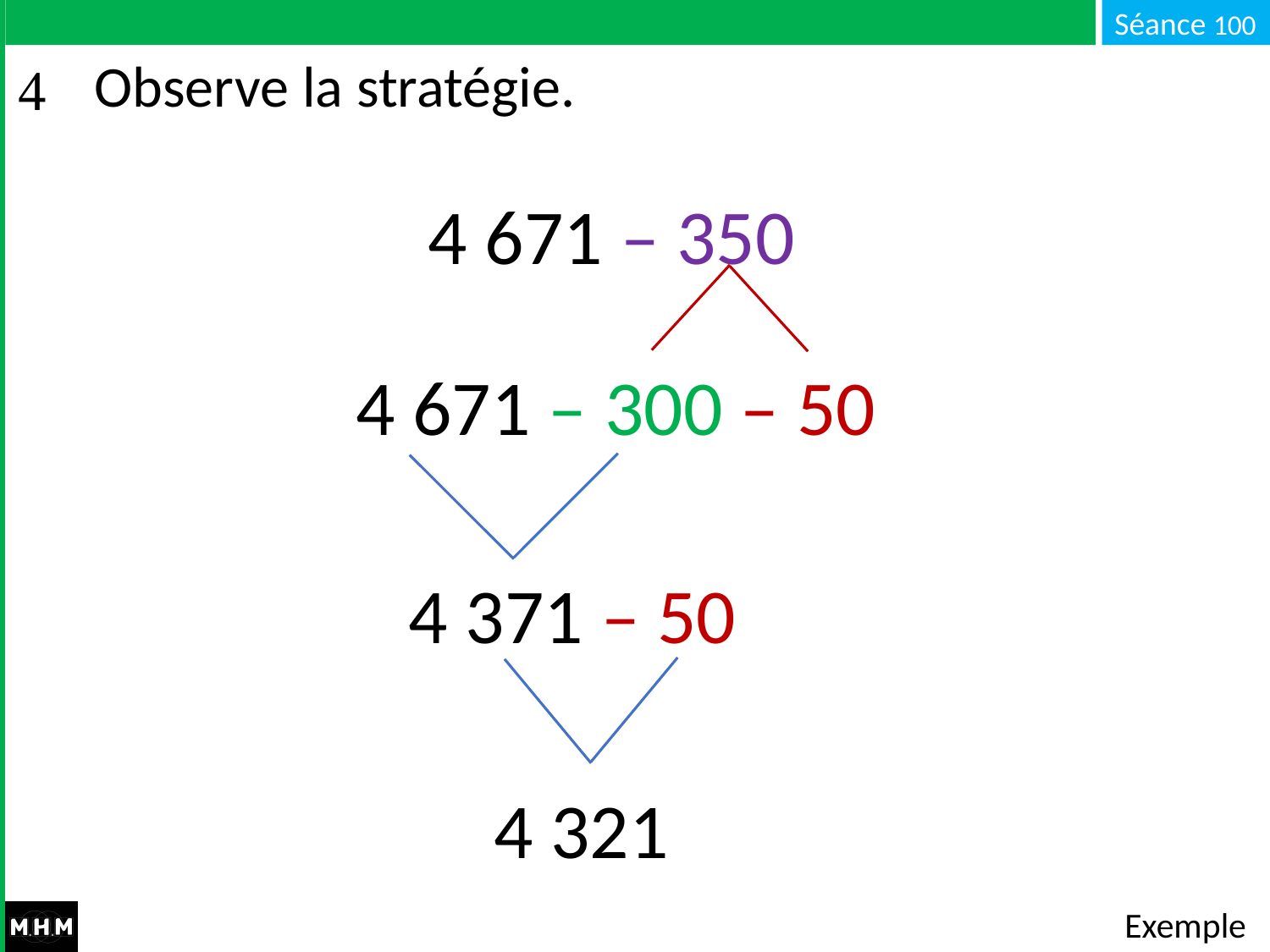

# Observe la stratégie.
4 671 – 350
4 671 – 300 – 50
4 371 – 50
4 321
Exemple